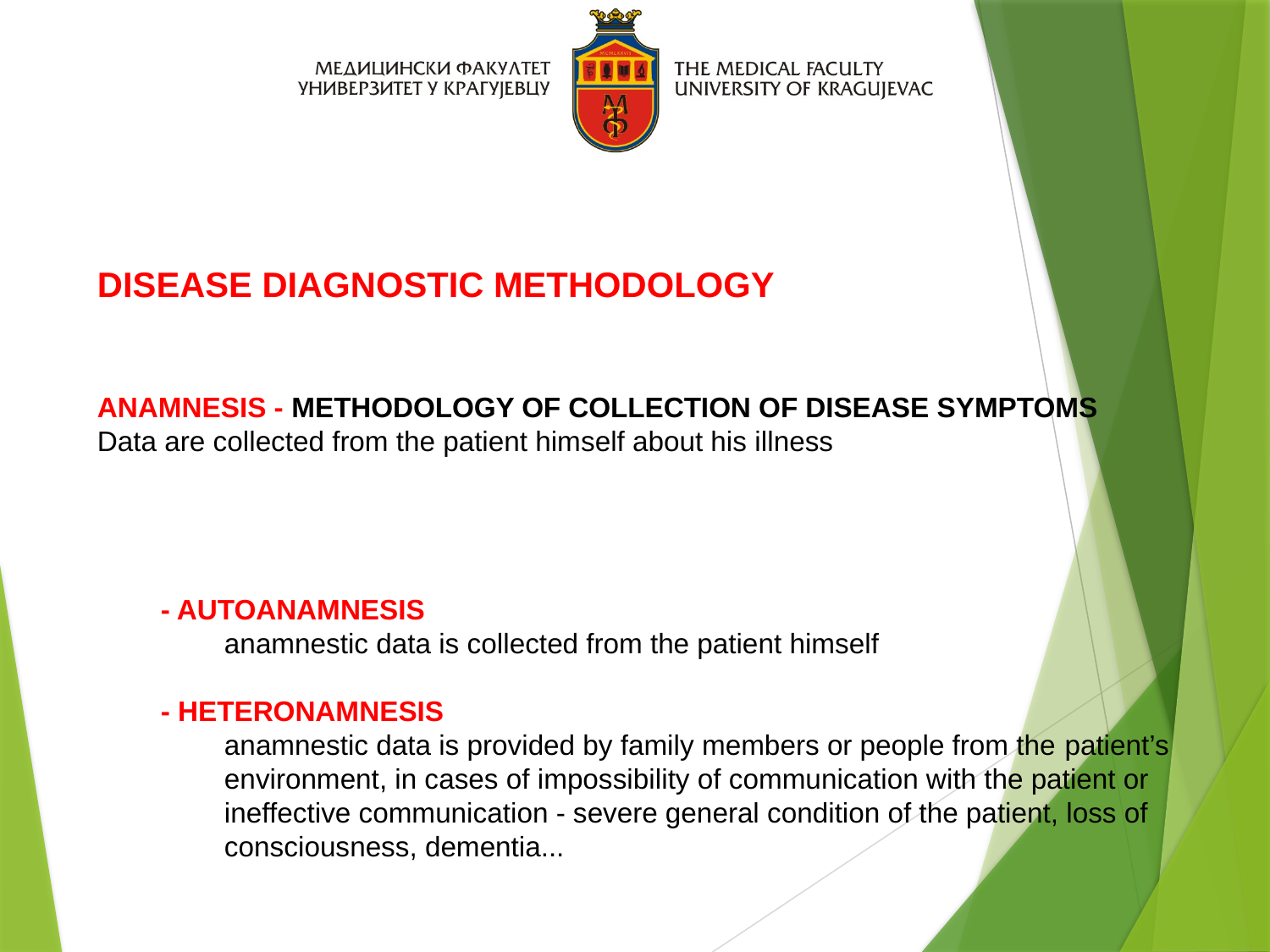

DISEASE DIAGNOSTIC METHODOLOGY

ANAMNESIS - METHODOLOGY OF COLLECTION OF DISEASE SYMPTOMS
Data are collected from the patient himself about his illness

- AUTOANAMNESIS
anamnestic data is collected from the patient himself

- HETERONAMNESIS
anamnestic data is provided by family members or people from the patient’s environment, in cases of impossibility of communication with the patient or ineffective communication - severe general condition of the patient, loss of consciousness, dementia...